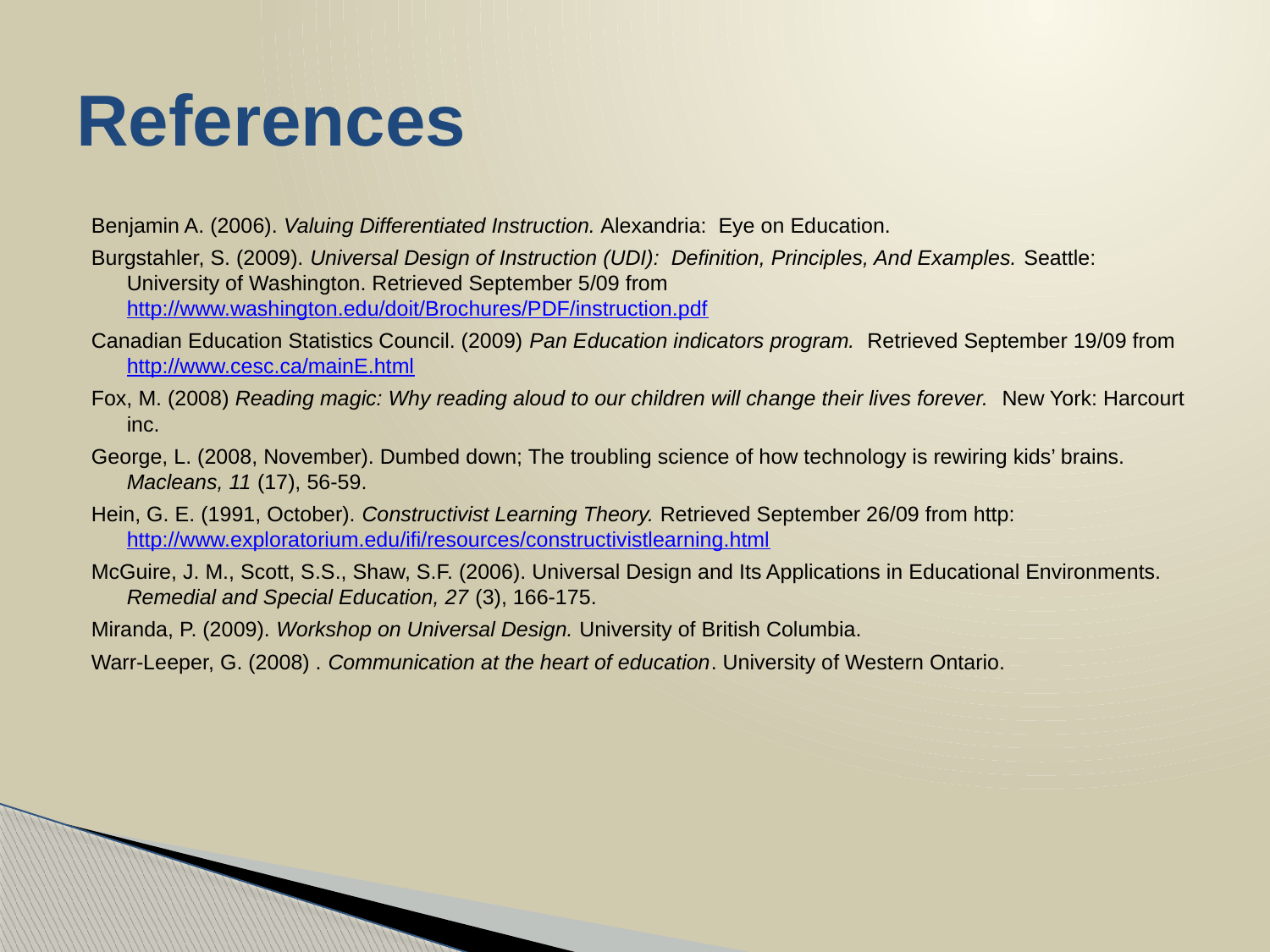

# References
Benjamin A. (2006). Valuing Differentiated Instruction. Alexandria:  Eye on Education.
Burgstahler, S. (2009). Universal Design of Instruction (UDI):  Definition, Principles, And Examples. Seattle: University of Washington. Retrieved September 5/09 from http://www.washington.edu/doit/Brochures/PDF/instruction.pdf
Canadian Education Statistics Council. (2009) Pan Education indicators program.  Retrieved September 19/09 from http://www.cesc.ca/mainE.html
Fox, M. (2008) Reading magic: Why reading aloud to our children will change their lives forever.  New York: Harcourt inc.
George, L. (2008, November). Dumbed down; The troubling science of how technology is rewiring kids’ brains. Macleans, 11 (17), 56-59.
Hein, G. E. (1991, October). Constructivist Learning Theory. Retrieved September 26/09 from http: http://www.exploratorium.edu/ifi/resources/constructivistlearning.html
McGuire, J. M., Scott, S.S., Shaw, S.F. (2006). Universal Design and Its Applications in Educational Environments. Remedial and Special Education, 27 (3), 166-175.
Miranda, P. (2009). Workshop on Universal Design. University of British Columbia.
Warr-Leeper, G. (2008) . Communication at the heart of education. University of Western Ontario.